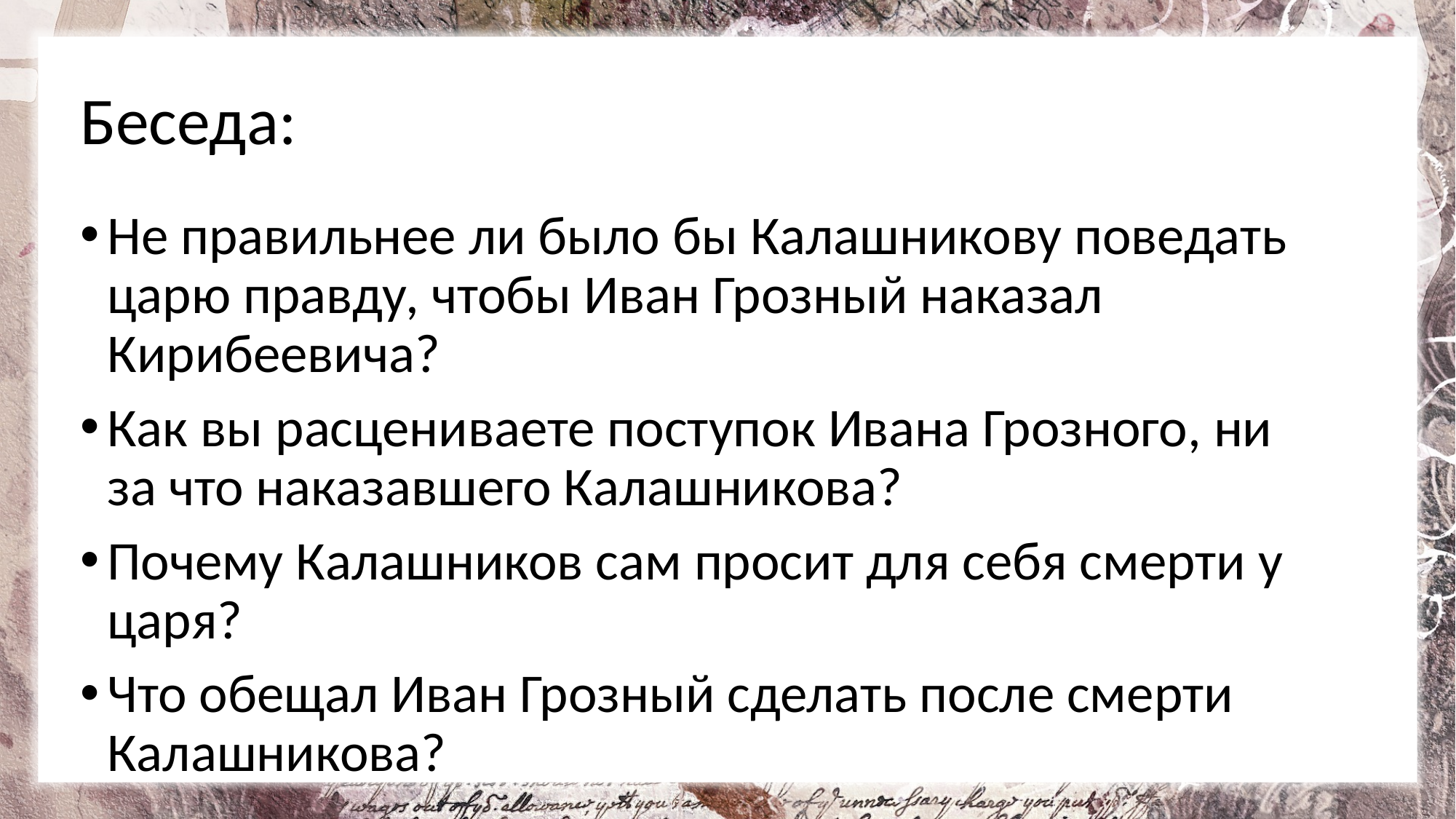

# Беседа:
Не правильнее ли было бы Калашникову поведать царю правду, чтобы Иван Грозный наказал Кирибеевича?
Как вы расцениваете поступок Ивана Грозного, ни за что наказавшего Калашникова?
Почему Калашников сам просит для себя смерти у царя?
Что обещал Иван Грозный сделать после смерти Калашникова?